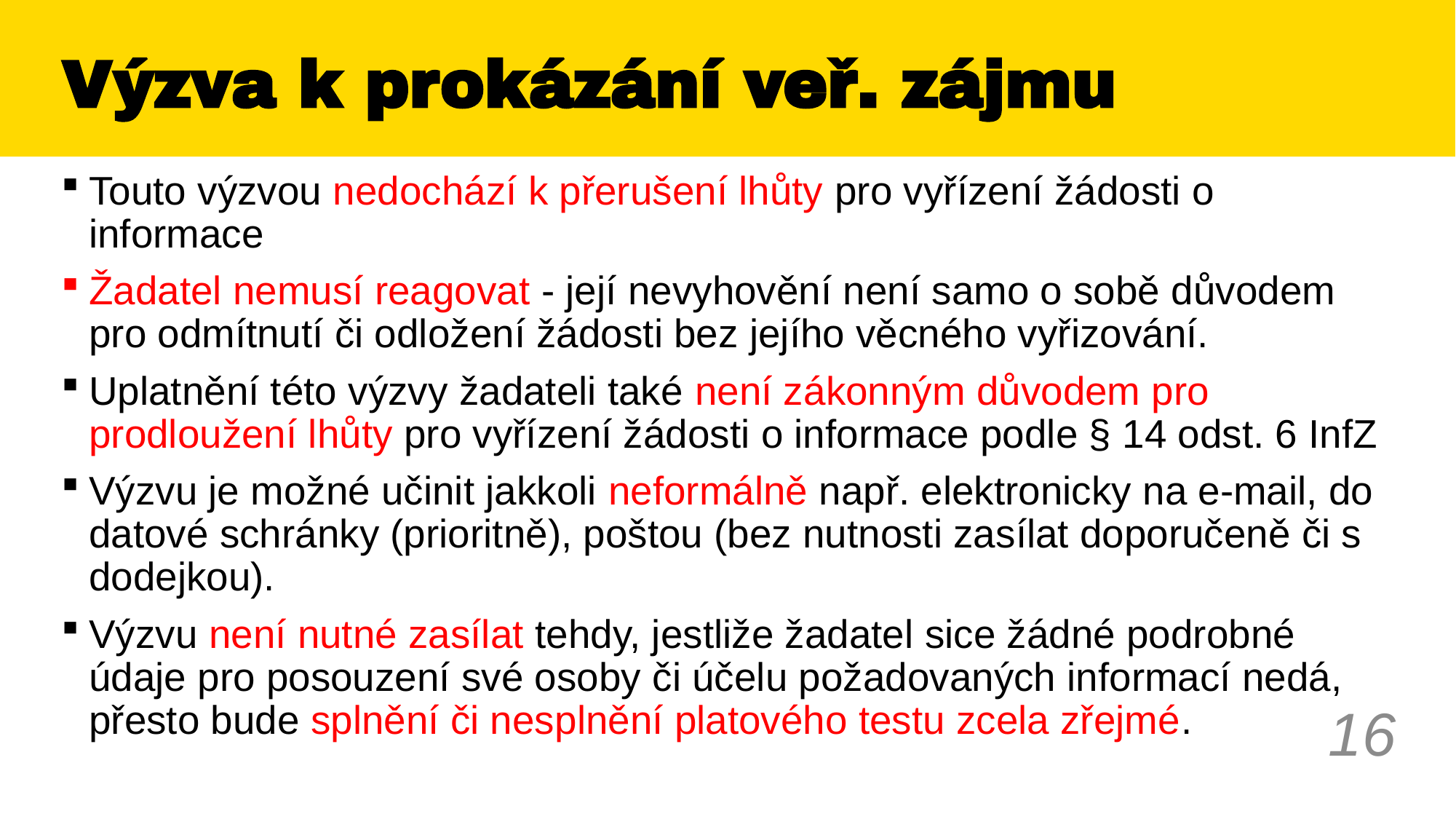

# Výzva k prokázání veř. zájmu
Touto výzvou nedochází k přerušení lhůty pro vyřízení žádosti o informace
Žadatel nemusí reagovat - její nevyhovění není samo o sobě důvodem pro odmítnutí či odložení žádosti bez jejího věcného vyřizování.
Uplatnění této výzvy žadateli také není zákonným důvodem pro prodloužení lhůty pro vyřízení žádosti o informace podle § 14 odst. 6 InfZ
Výzvu je možné učinit jakkoli neformálně např. elektronicky na e-mail, do datové schránky (prioritně), poštou (bez nutnosti zasílat doporučeně či s dodejkou).
Výzvu není nutné zasílat tehdy, jestliže žadatel sice žádné podrobné údaje pro posouzení své osoby či účelu požadovaných informací nedá, přesto bude splnění či nesplnění platového testu zcela zřejmé.
16